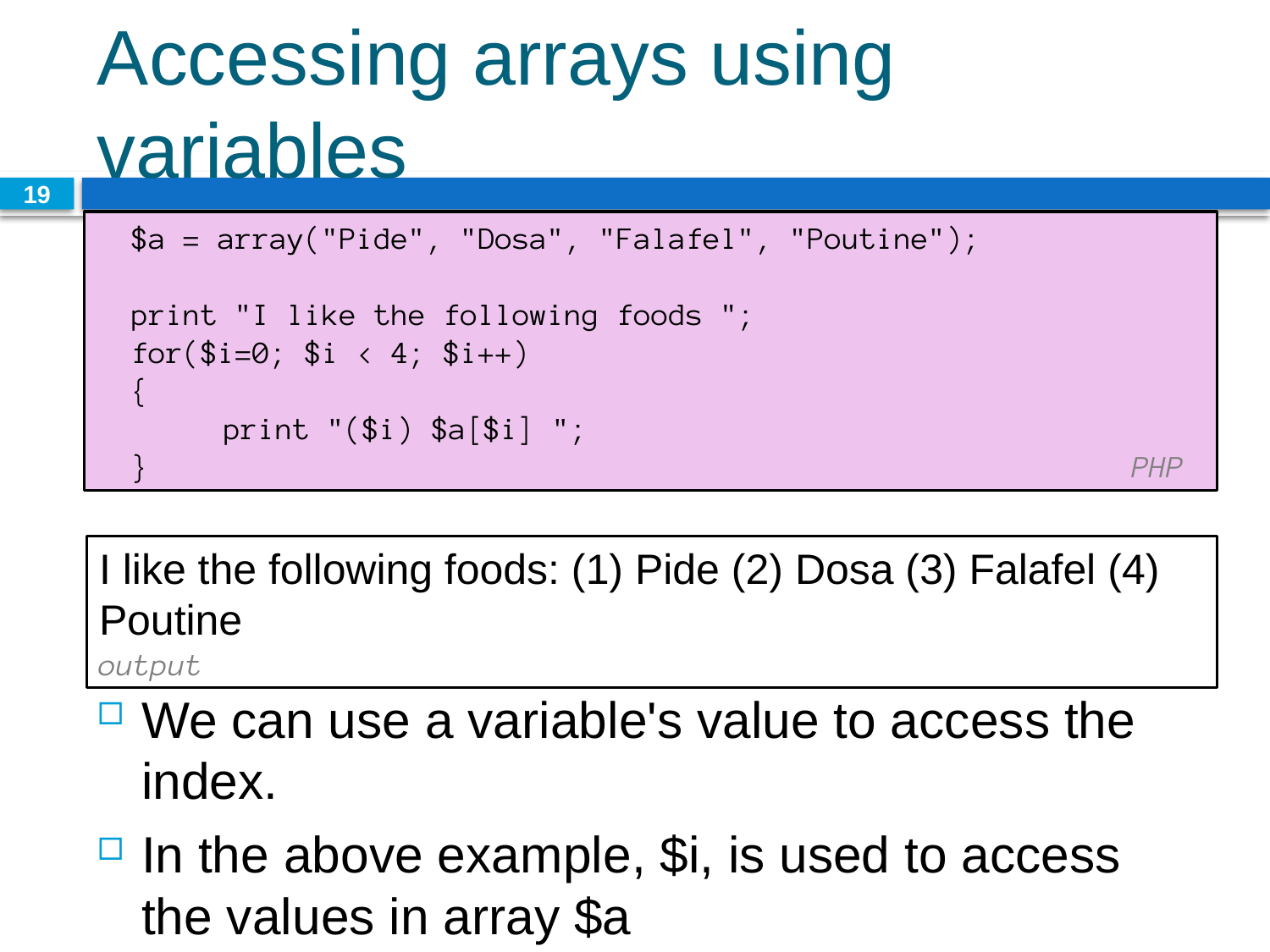

# Accessing arrays using variables
19
  $a = array("Pide", "Dosa", "Falafel", "Poutine");

  print "I like the following foods ";
  for($i=0; $i < 4; $i++)
  {
	print "($i) $a[$i] ";
  }					  			 PHP
I like the following foods: (1) Pide (2) Dosa (3) Falafel (4) Poutine    							     output
We can use a variable's value to access the index.
In the above example, $i, is used to access the values in array $a